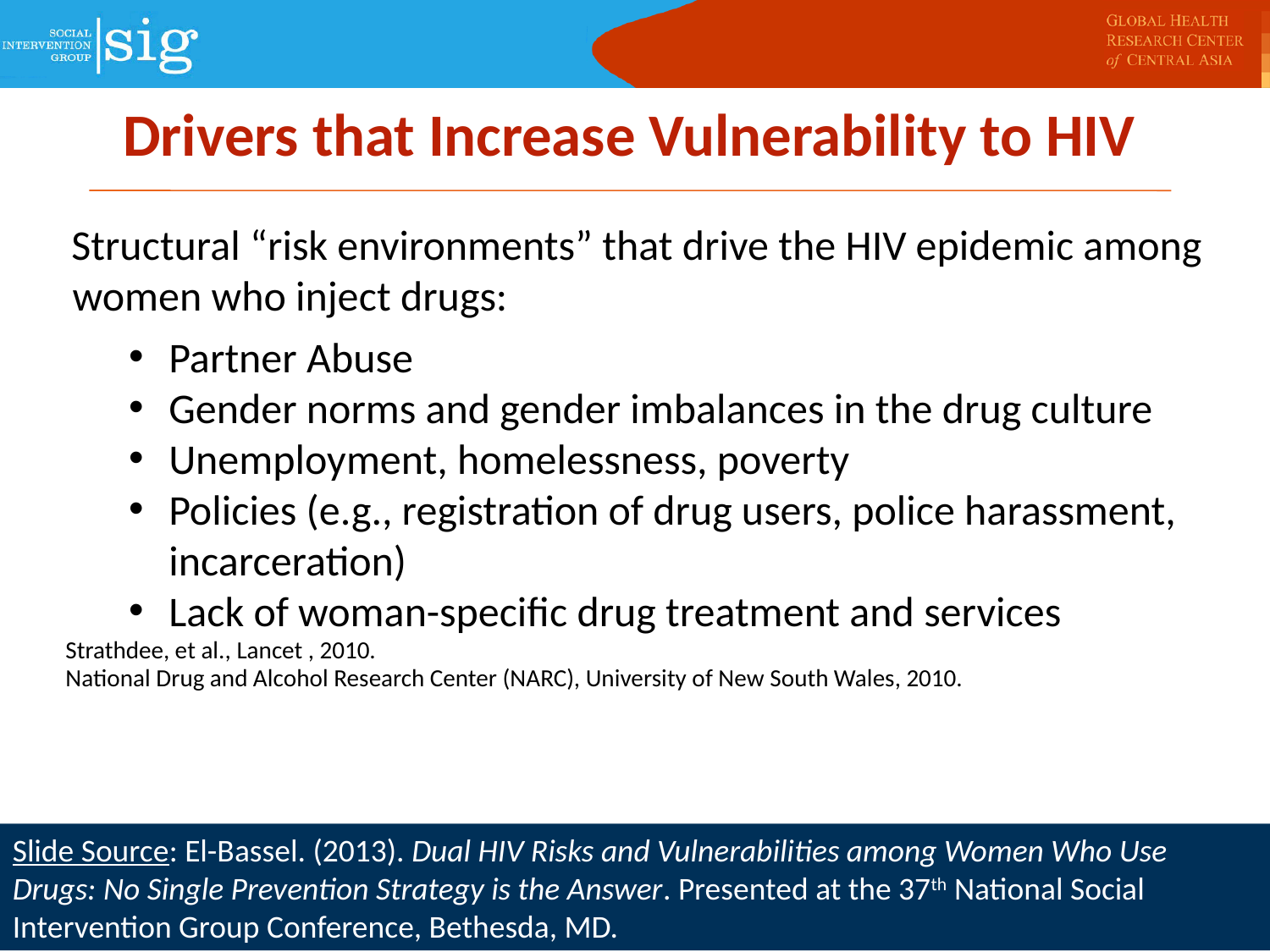

Drivers that Increase Vulnerability to HIV
Structural “risk environments” that drive the HIV epidemic among women who inject drugs:
Partner Abuse
Gender norms and gender imbalances in the drug culture
Unemployment, homelessness, poverty
Policies (e.g., registration of drug users, police harassment, incarceration)
Lack of woman-specific drug treatment and services
Strathdee, et al., Lancet , 2010.
National Drug and Alcohol Research Center (NARC), University of New South Wales, 2010.

Slide Source: El-Bassel. (2013). Dual HIV Risks and Vulnerabilities among Women Who Use Drugs: No Single Prevention Strategy is the Answer. Presented at the 37th National Social Intervention Group Conference, Bethesda, MD.